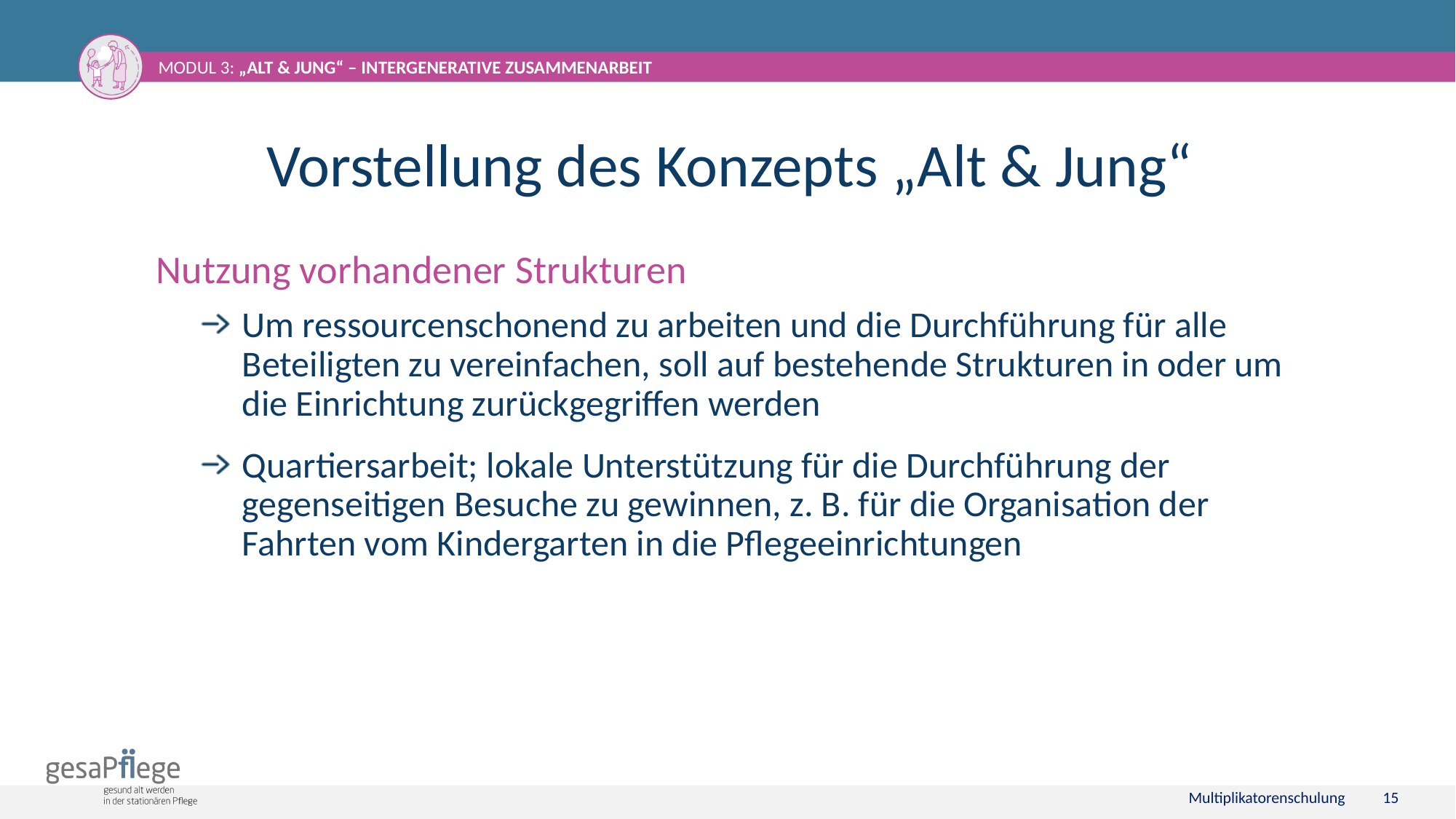

# Vorstellung des Konzepts „Alt & Jung“
Nutzung vorhandener Strukturen
Um ressourcenschonend zu arbeiten und die Durchführung für alle Beteiligten zu vereinfachen, soll auf bestehende Strukturen in oder um die Einrichtung zurückgegriffen werden
Quartiersarbeit; lokale Unterstützung für die Durchführung der gegenseitigen Besuche zu gewinnen, z. B. für die Organisation der Fahrten vom Kindergarten in die Pflegeeinrichtungen
Multiplikatorenschulung
15